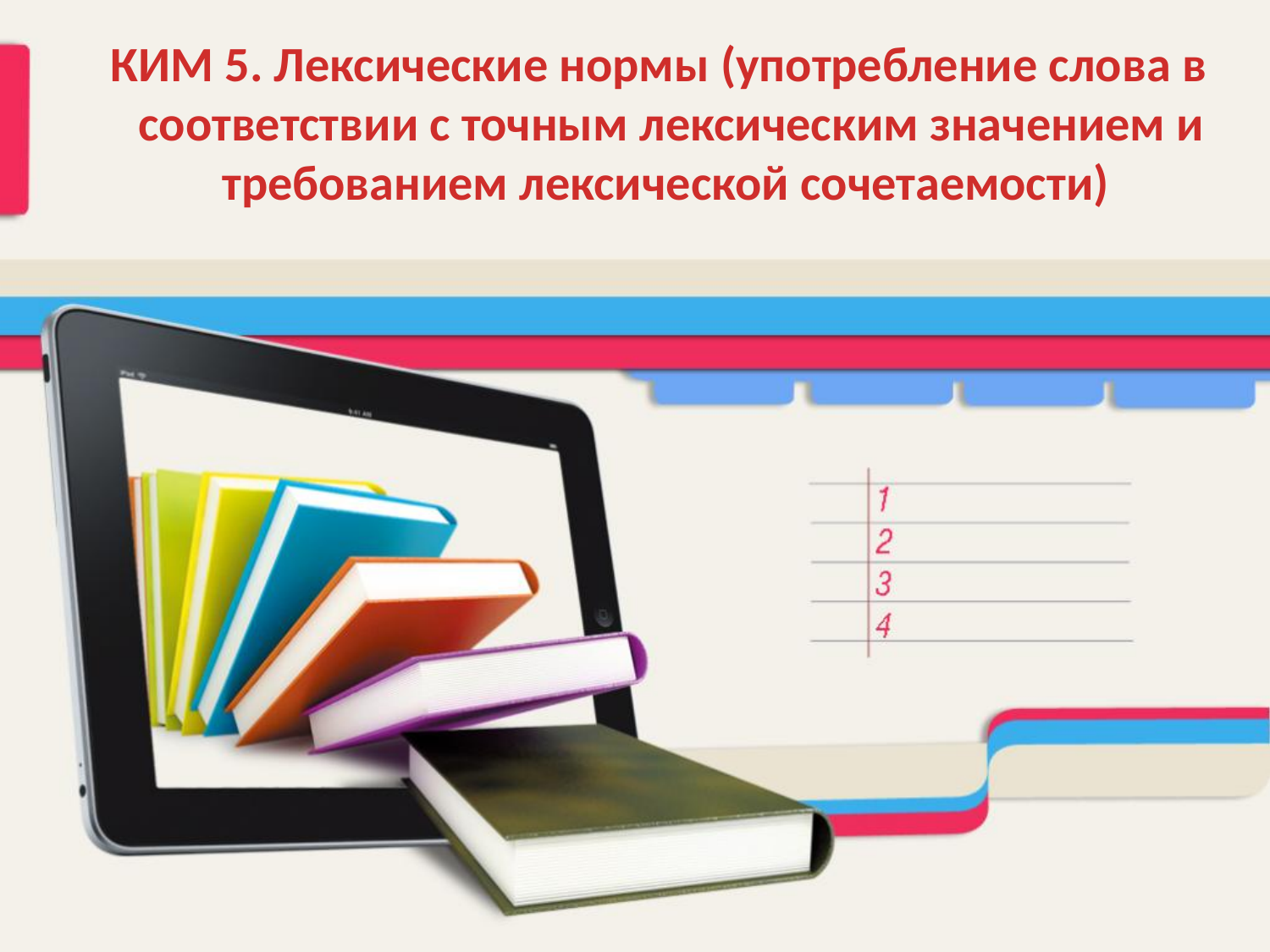

КИМ 5. Лексические нормы (употребление слова в соответствии с точным лексическим значением и требованием лексической сочетаемости)